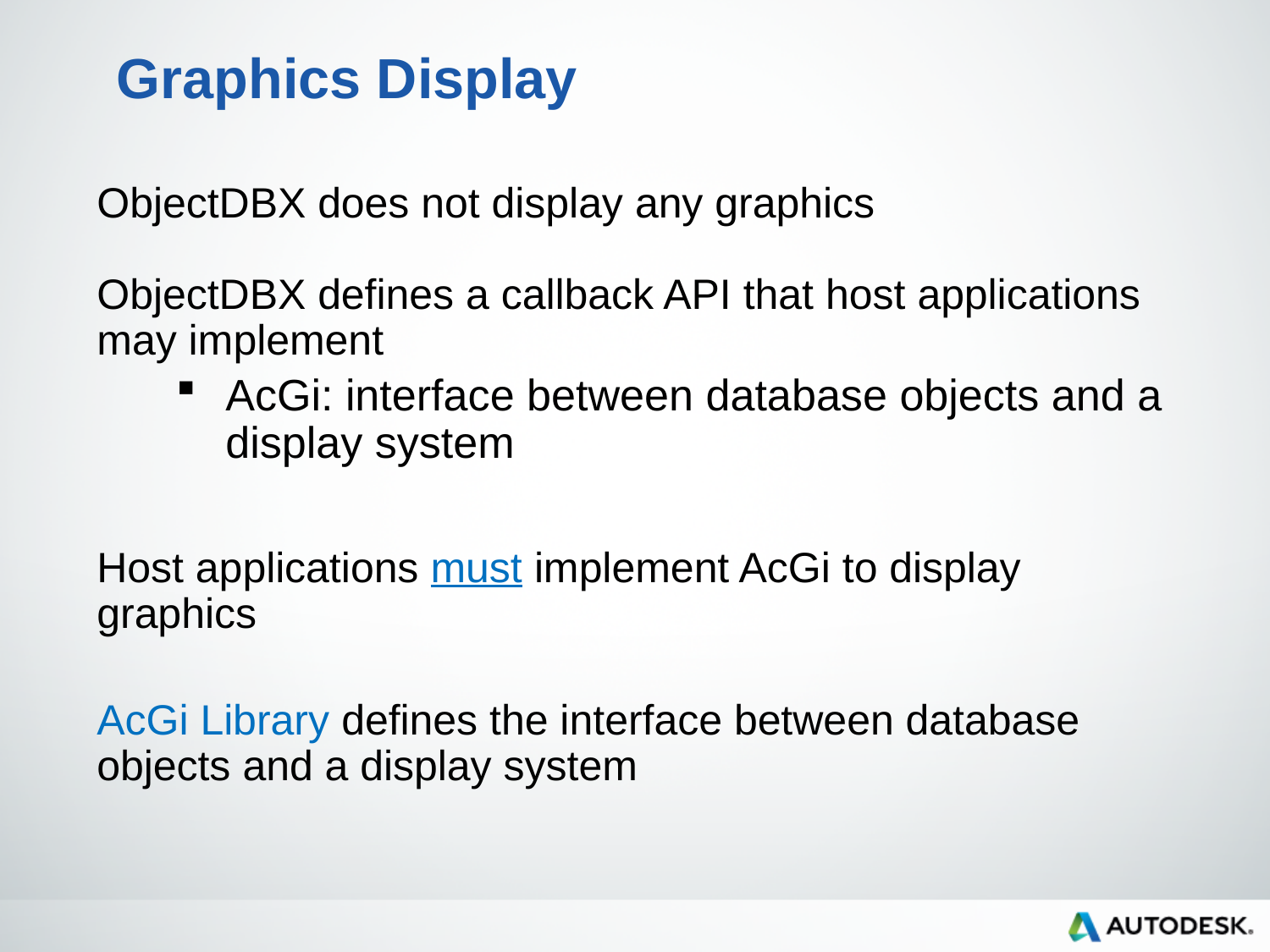

# Graphics Display
ObjectDBX does not display any graphics

ObjectDBX defines a callback API that host applications may implement
AcGi: interface between database objects and a display system

Host applications must implement AcGi to display graphics

AcGi Library defines the interface between database objects and a display system